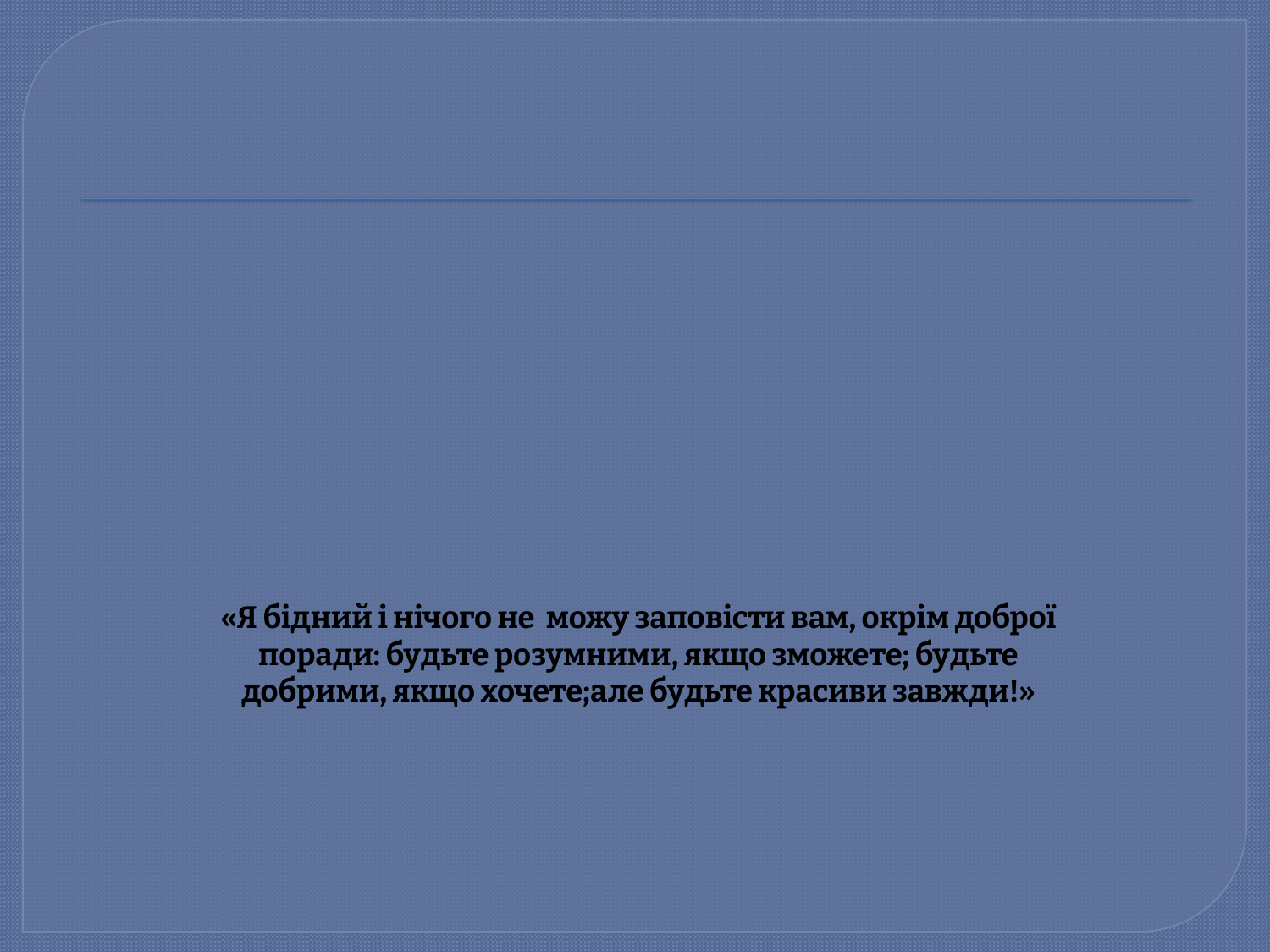

# «Я бідний і нічого не  можу заповісти вам, окрім доброї поради: будьте розумними, якщо зможете; будьте добрими, якщо хочете;але будьте красиви завжди!»